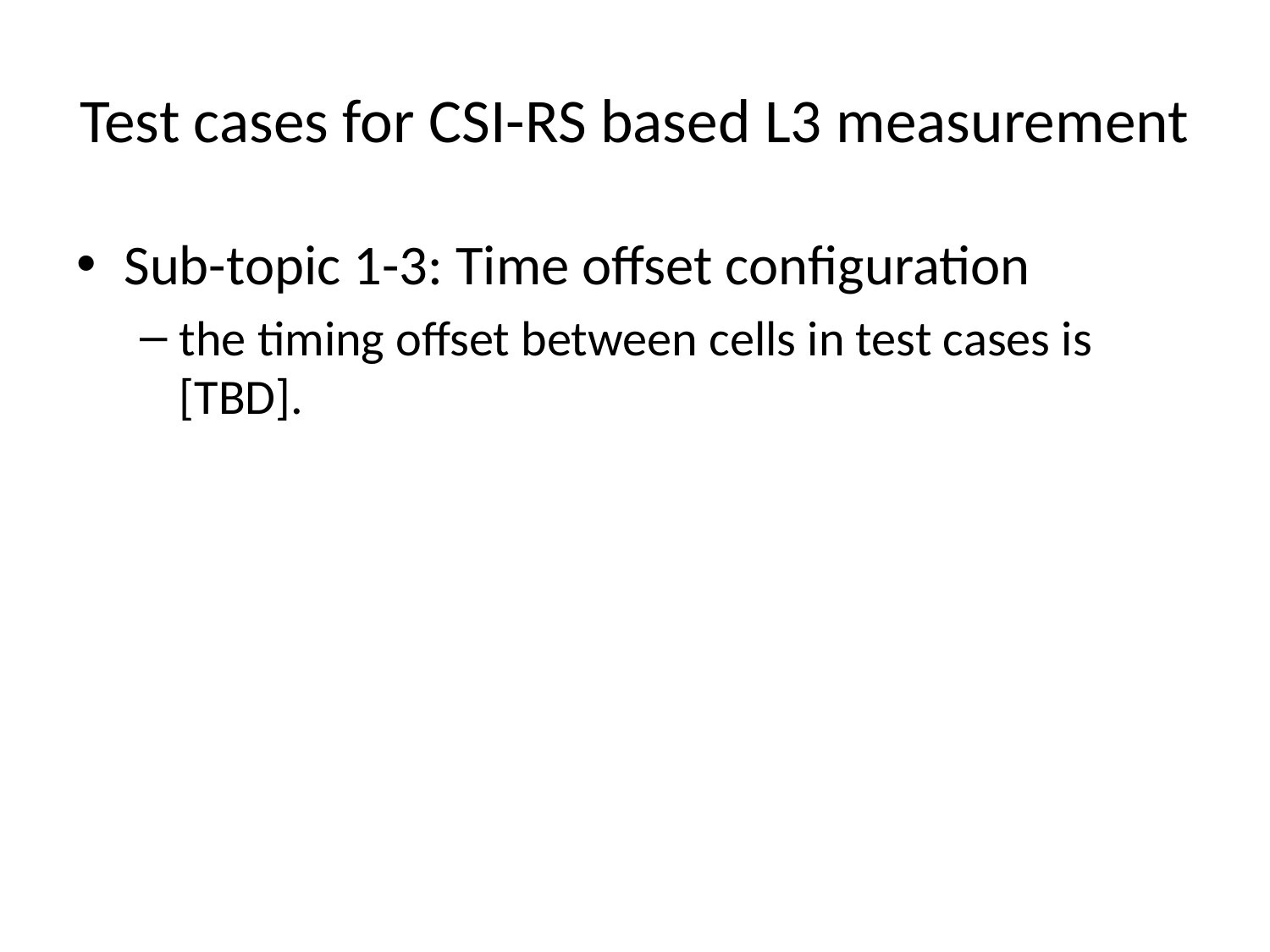

# Test cases for CSI-RS based L3 measurement
Sub-topic 1-3: Time offset configuration
the timing offset between cells in test cases is [TBD].